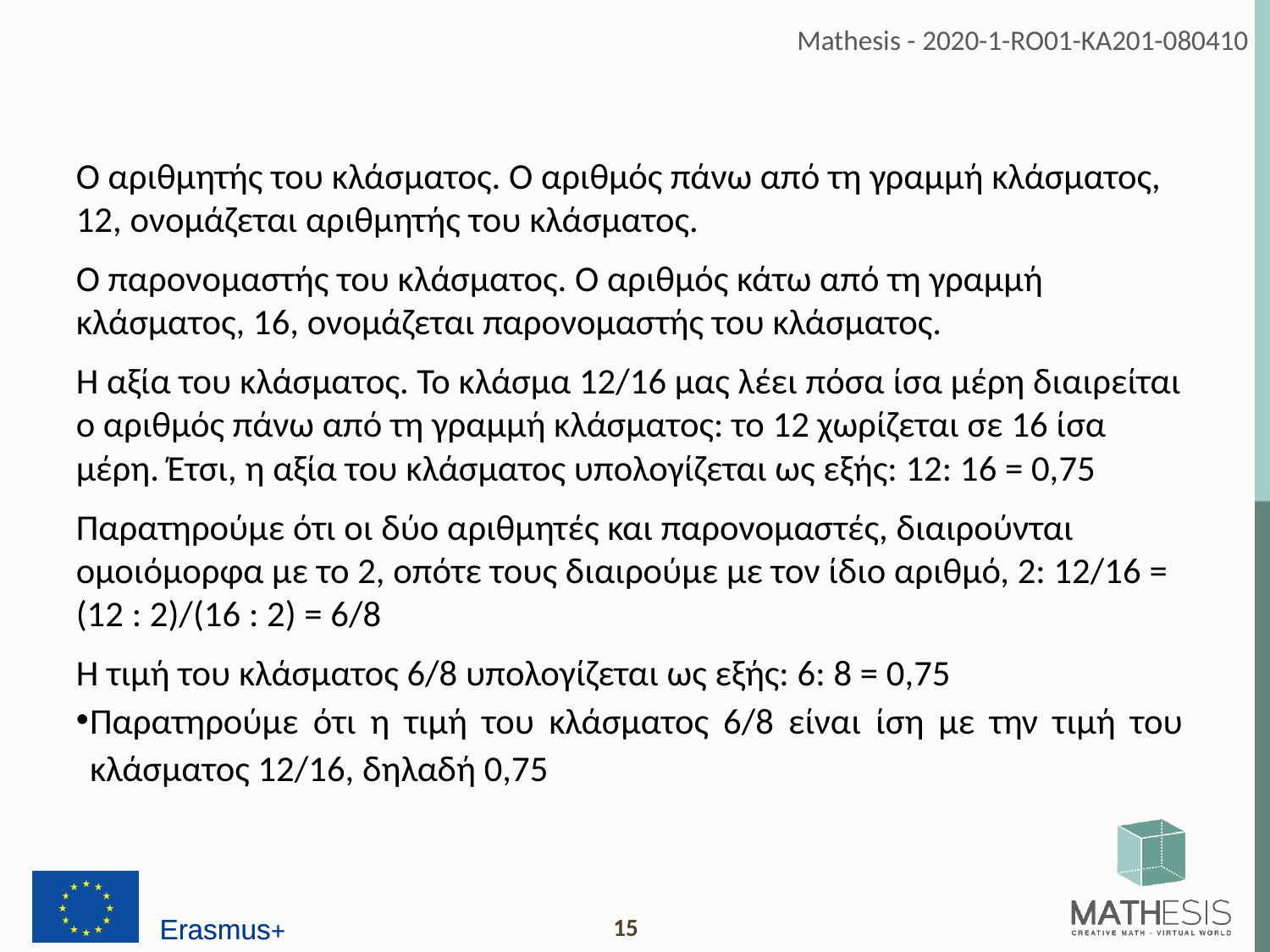

Ο αριθμητής του κλάσματος. Ο αριθμός πάνω από τη γραμμή κλάσματος, 12, ονομάζεται αριθμητής του κλάσματος.
Ο παρονομαστής του κλάσματος. Ο αριθμός κάτω από τη γραμμή κλάσματος, 16, ονομάζεται παρονομαστής του κλάσματος.
Η αξία του κλάσματος. Το κλάσμα 12/16 μας λέει πόσα ίσα μέρη διαιρείται ο αριθμός πάνω από τη γραμμή κλάσματος: το 12 χωρίζεται σε 16 ίσα μέρη. Έτσι, η αξία του κλάσματος υπολογίζεται ως εξής: 12: 16 = 0,75
Παρατηρούμε ότι οι δύο αριθμητές και παρονομαστές, διαιρούνται ομοιόμορφα με το 2, οπότε τους διαιρούμε με τον ίδιο αριθμό, 2: 12/16 = (12 : 2)/(16 : 2) = 6/8
Η τιμή του κλάσματος 6/8 υπολογίζεται ως εξής: 6: 8 = 0,75
Παρατηρούμε ότι η τιμή του κλάσματος 6/8 είναι ίση με την τιμή του κλάσματος 12/16, δηλαδή 0,75